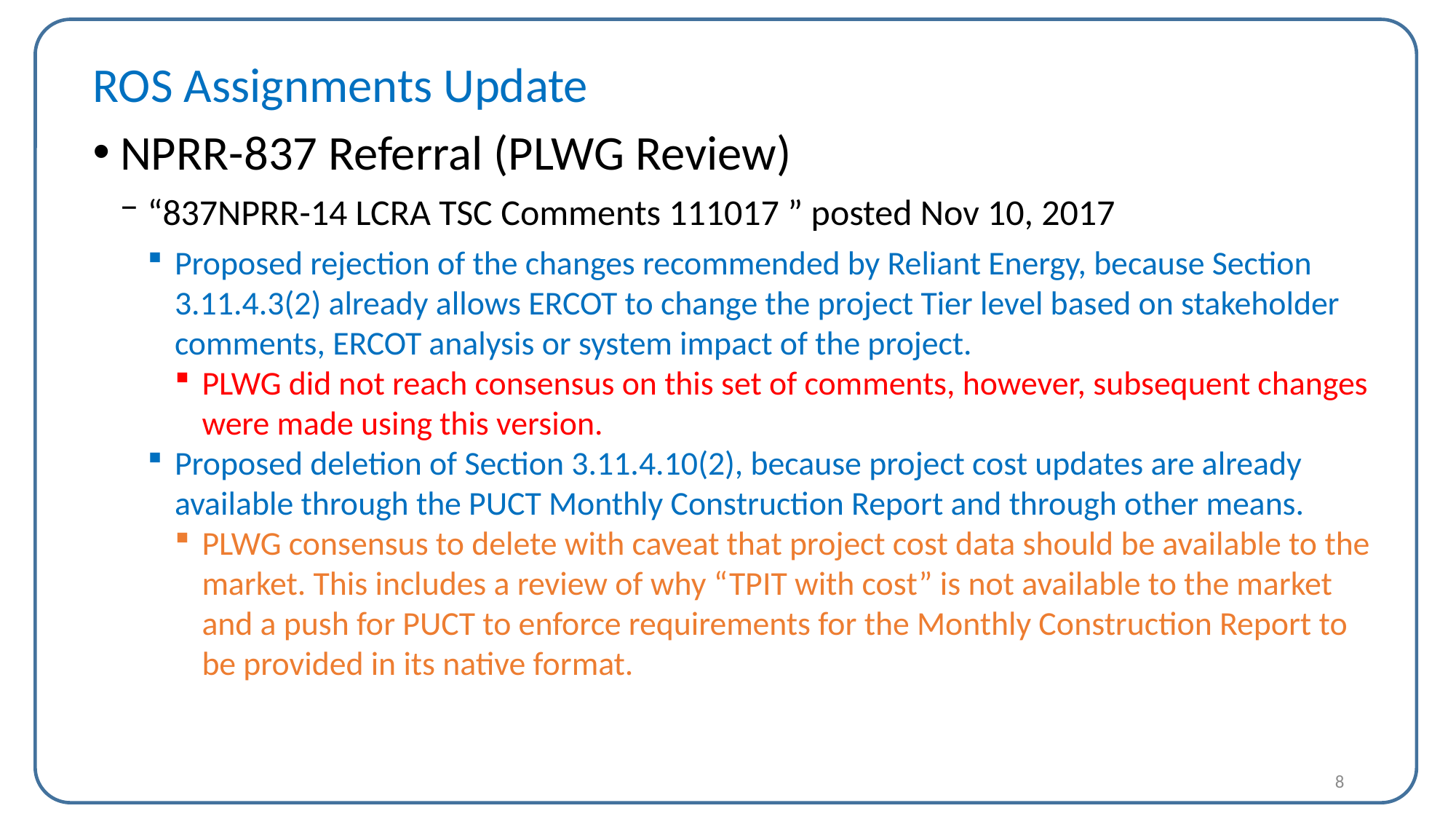

ROS Assignments Update
NPRR-837 Referral (PLWG Review)
“837NPRR-14 LCRA TSC Comments 111017 ” posted Nov 10, 2017
Proposed rejection of the changes recommended by Reliant Energy, because Section 3.11.4.3(2) already allows ERCOT to change the project Tier level based on stakeholder comments, ERCOT analysis or system impact of the project.
PLWG did not reach consensus on this set of comments, however, subsequent changes were made using this version.
Proposed deletion of Section 3.11.4.10(2), because project cost updates are already available through the PUCT Monthly Construction Report and through other means.
PLWG consensus to delete with caveat that project cost data should be available to the market. This includes a review of why “TPIT with cost” is not available to the market and a push for PUCT to enforce requirements for the Monthly Construction Report to be provided in its native format.

8